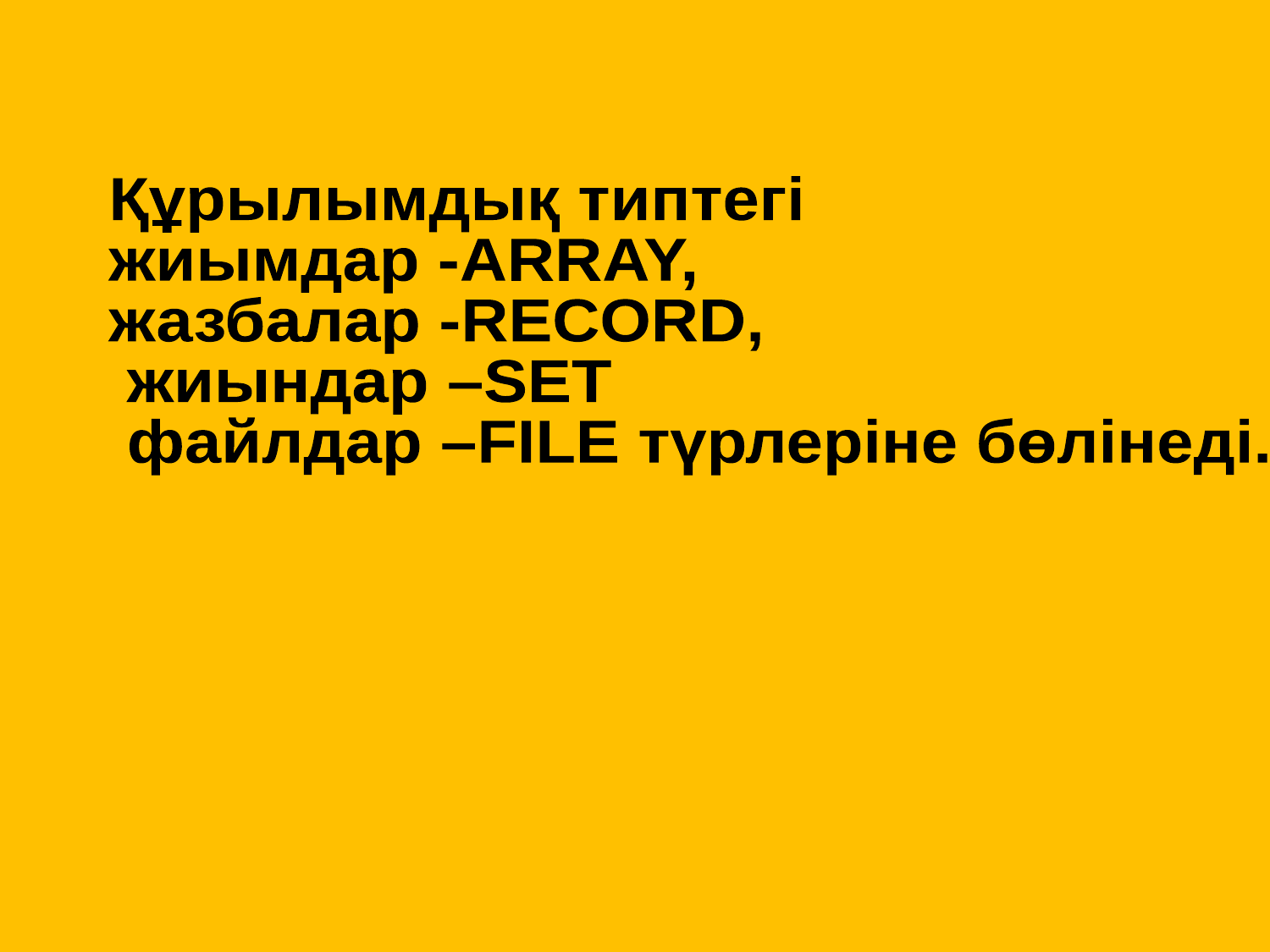

Құрылымдық типтегі
жиымдар -ARRAY,
жазбалар -RECORD,
 жиындар –SET
 файлдар –FILE түрлеріне бөлінеді.